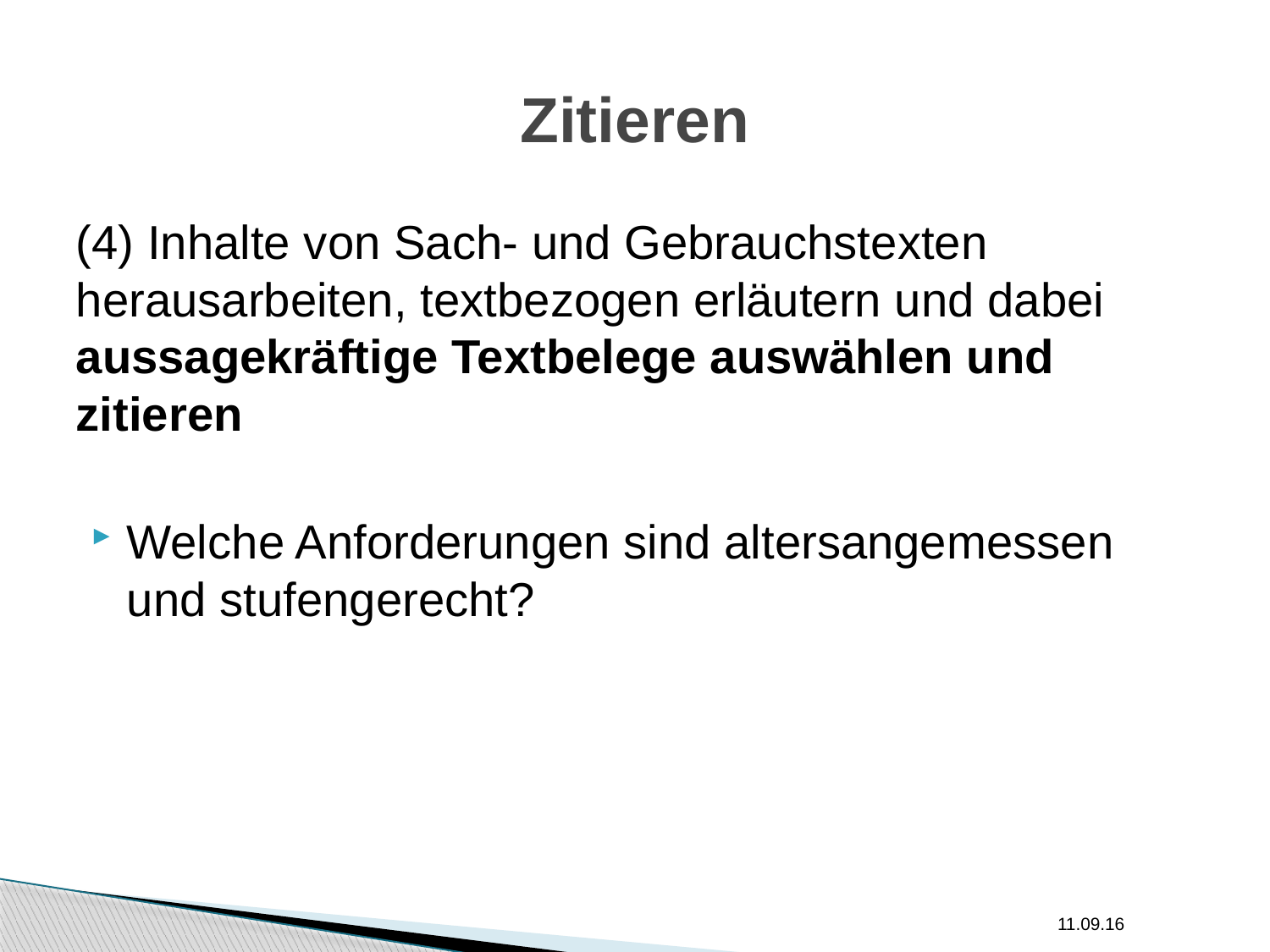

# Zitieren
(4) Inhalte von Sach- und Gebrauchstexten herausarbeiten, textbezogen erläutern und dabei aussagekräftige Textbelege auswählen und zitieren

Welche Anforderungen sind altersangemessen und stufengerecht?

11.09.16